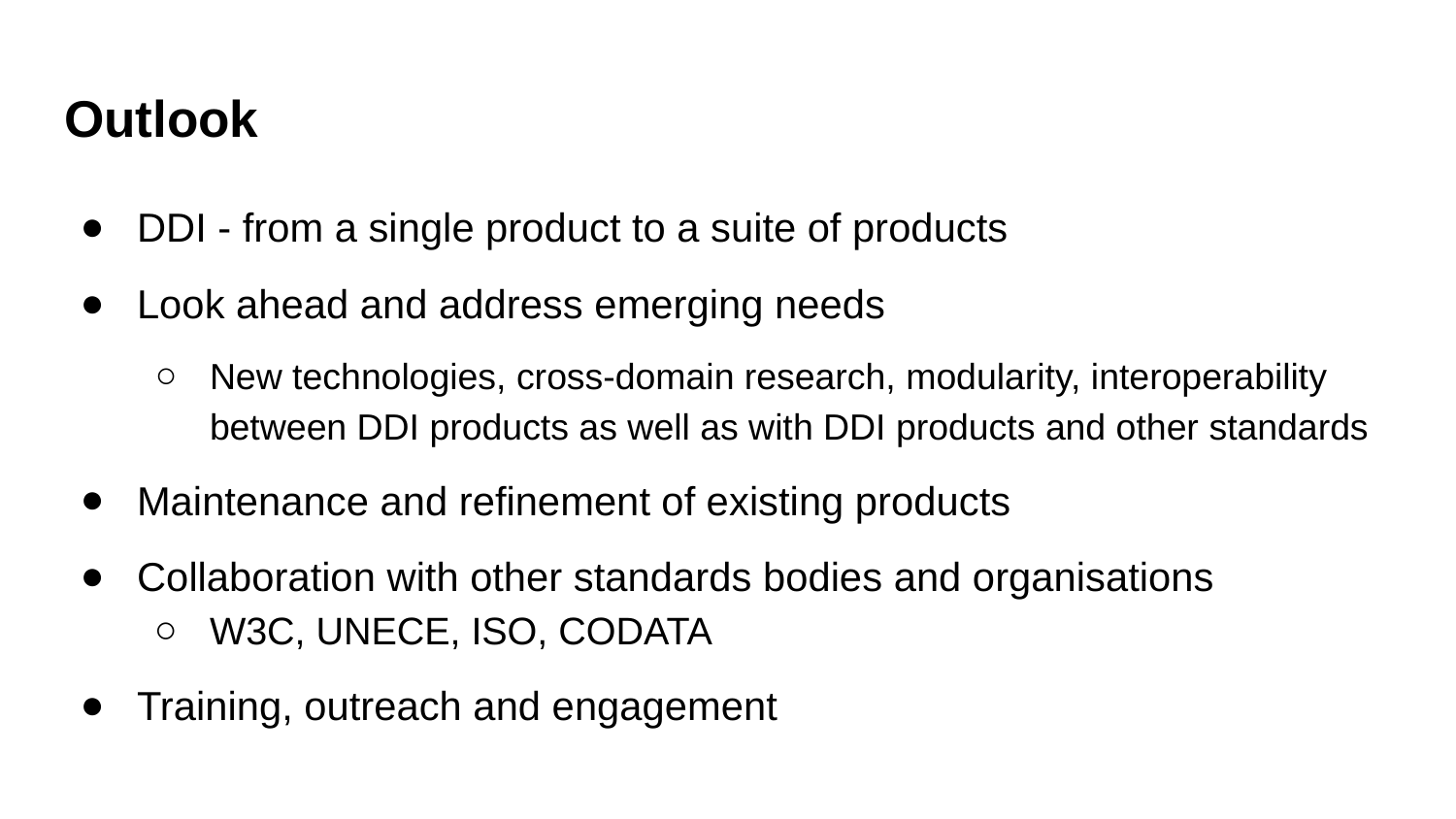

# Outlook
DDI - from a single product to a suite of products
Look ahead and address emerging needs
New technologies, cross-domain research, modularity, interoperability between DDI products as well as with DDI products and other standards
Maintenance and refinement of existing products
Collaboration with other standards bodies and organisations
W3C, UNECE, ISO, CODATA
Training, outreach and engagement